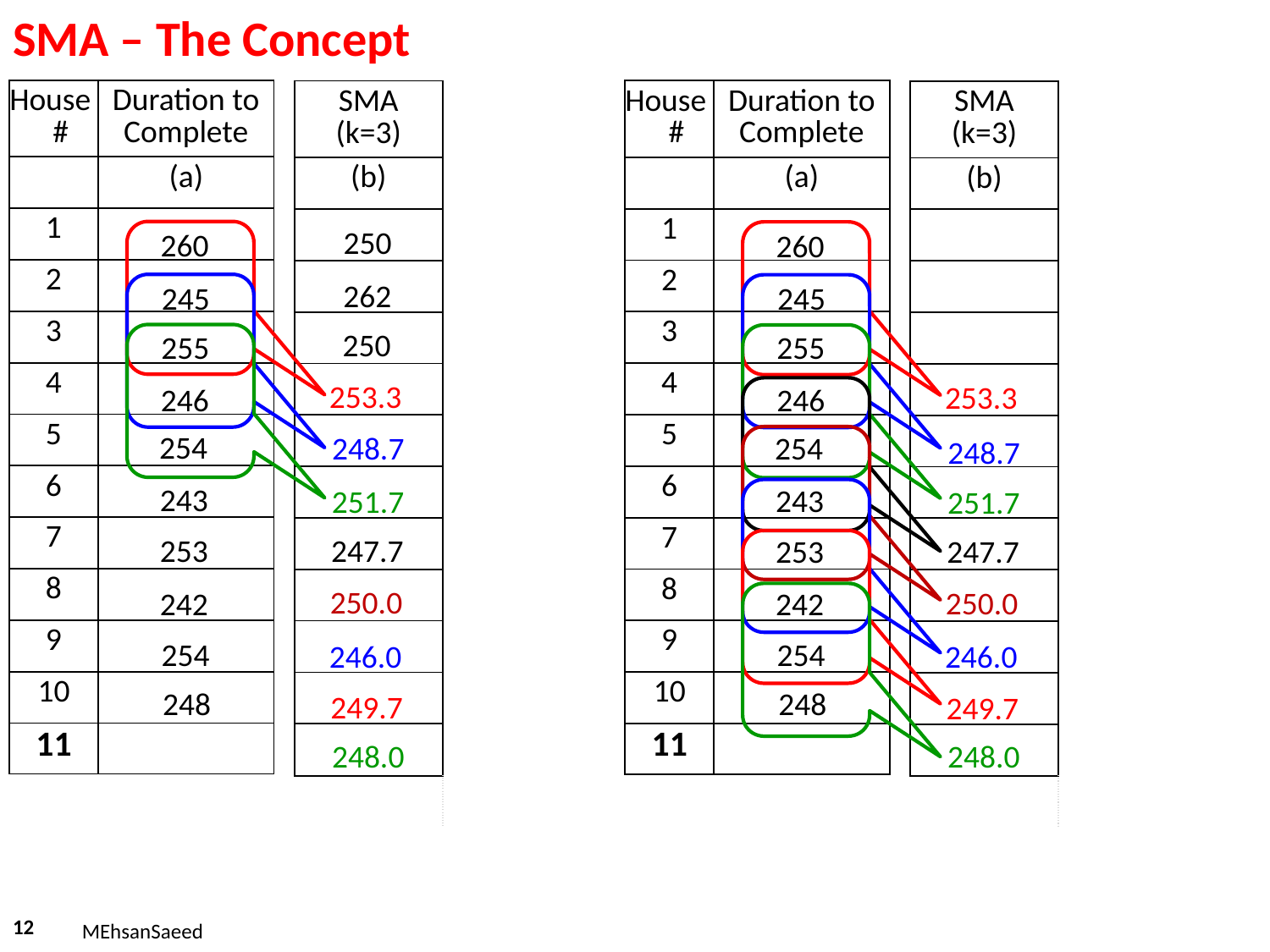

# SMA – The Concept
| House # | Duration to Complete |  |
| --- | --- | --- |
|  | (a) |  |
| 1 |  |  |
| 2 |  |  |
| 3 |  |  |
| 4 |  |  |
| 5 |  |  |
| 6 |  |  |
| 7 |  |  |
| 8 |  |  |
| 9 |  |  |
| 10 |  |  |
| 11 |  |  |
|  |  |  |
|  |  |  |
| House # | Duration to Complete |  |
| --- | --- | --- |
|  | (a) |  |
| 1 |  |  |
| 2 |  |  |
| 3 |  |  |
| 4 |  |  |
| 5 |  |  |
| 6 |  |  |
| 7 |  |  |
| 8 |  |  |
| 9 |  |  |
| 10 |  |  |
| 11 |  |  |
|  |  |  |
|  |  |  |
| SMA (k=3) |
| --- |
| (b) |
|  |
|  |
|  |
|  |
|  |
|  |
|  |
|  |
|  |
|  |
|  |
|  |
|  |
| SMA (k=3) |
| --- |
| (b) |
|  |
|  |
|  |
|  |
|  |
|  |
|  |
|  |
|  |
|  |
|  |
|  |
|  |
| 260 |
| --- |
| 260 |
| --- |

| 250 |
| --- |
| 245 |
| --- |
| 245 |
| --- |

| 262 |
| --- |

| 250 |
| --- |
| 255 |
| --- |
| 255 |
| --- |
| 246 |
| --- |
| 246 |
| --- |

| 253.3 |
| --- |
| 253.3 |
| --- |

| 248.7 |
| --- |
| 254 |
| --- |
| 248.7 |
| --- |
| 254 |
| --- |

| 243 |
| --- |
| 243 |
| --- |
| 251.7 |
| --- |
| 251.7 |
| --- |

| 247.7 |
| --- |
| 253 |
| --- |
| 247.7 |
| --- |
| 253 |
| --- |

| 250.0 |
| --- |
| 250.0 |
| --- |
| 242 |
| --- |
| 242 |
| --- |
| 254 |
| --- |
| 254 |
| --- |
| 246.0 |
| --- |
| 246.0 |
| --- |
| 248 |
| --- |
| 248 |
| --- |
| 249.7 |
| --- |
| 249.7 |
| --- |
| 248.0 |
| --- |
| 248.0 |
| --- |
12
MEhsanSaeed